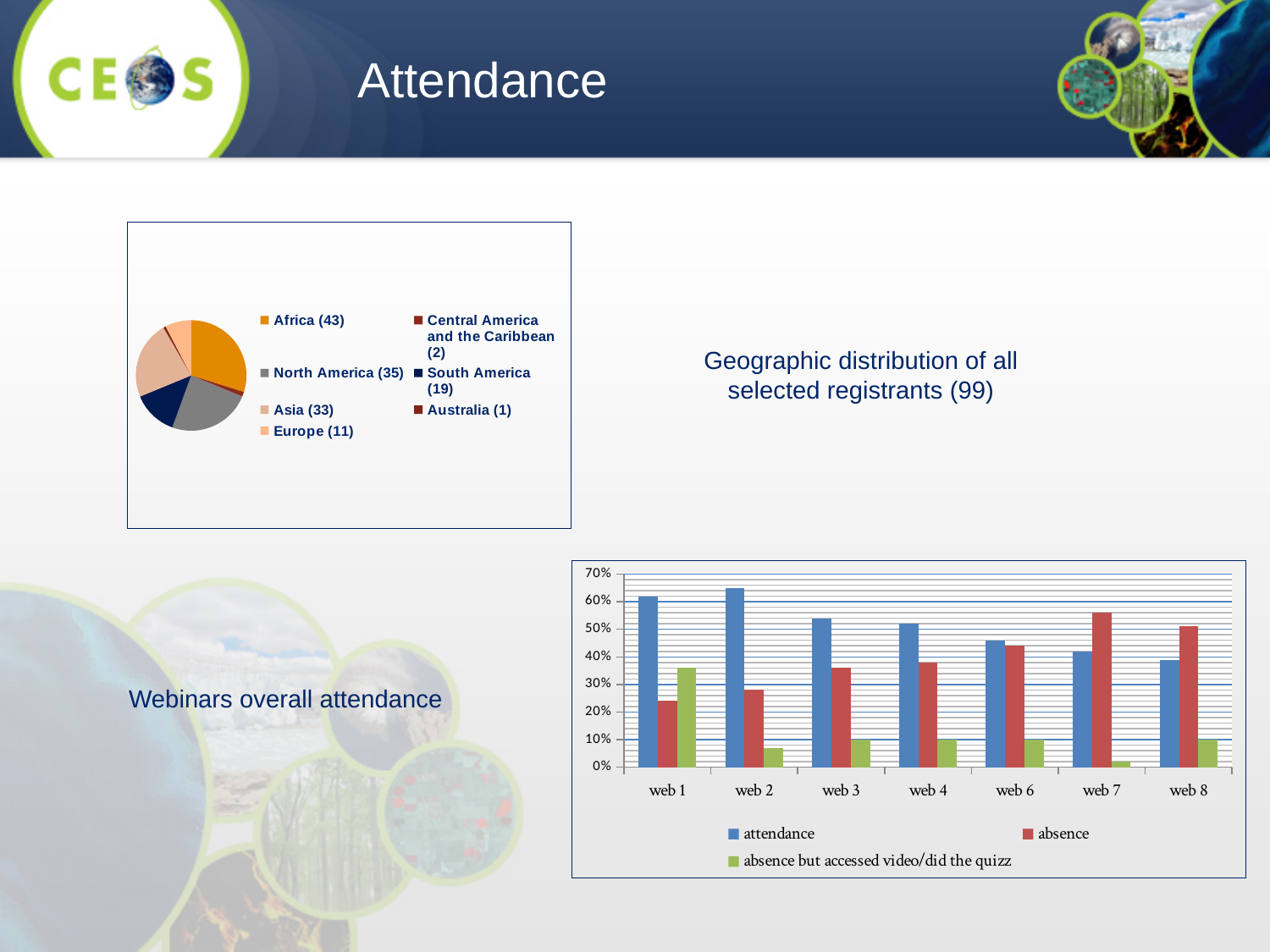

Attendance

### Chart

| Category |  |
|---|---|
| Africa (43) | 43.0 |
| Central America and the Caribbean (2) | 2.0 |
| North America (35) | 35.0 |
| South America (19) | 19.0 |
| Asia (33) | 33.0 |
| Australia (1) | 1.0 |
| Europe (11) | 11.0 |
Geographic distribution of all selected registrants (99)

### Chart

| Category | attendance | absence | absence but accessed video/did the quizz |
|---|---|---|---|
| web 1 | 0.6200000000000028 | 0.2400000000000002 | 0.3600000000000003 |
| web 2 | 0.6500000000000032 | 0.2800000000000001 | 0.07000000000000002 |
| web 3 | 0.54 | 0.3600000000000003 | 0.1 |
| web 4 | 0.52 | 0.38000000000000156 | 0.1 |
| web 6 | 0.46 | 0.44 | 0.1 |
| web 7 | 0.4200000000000003 | 0.56 | 0.02000000000000001 |
| web 8 | 0.39000000000000157 | 0.51 | 0.1 |
Webinars overall attendance